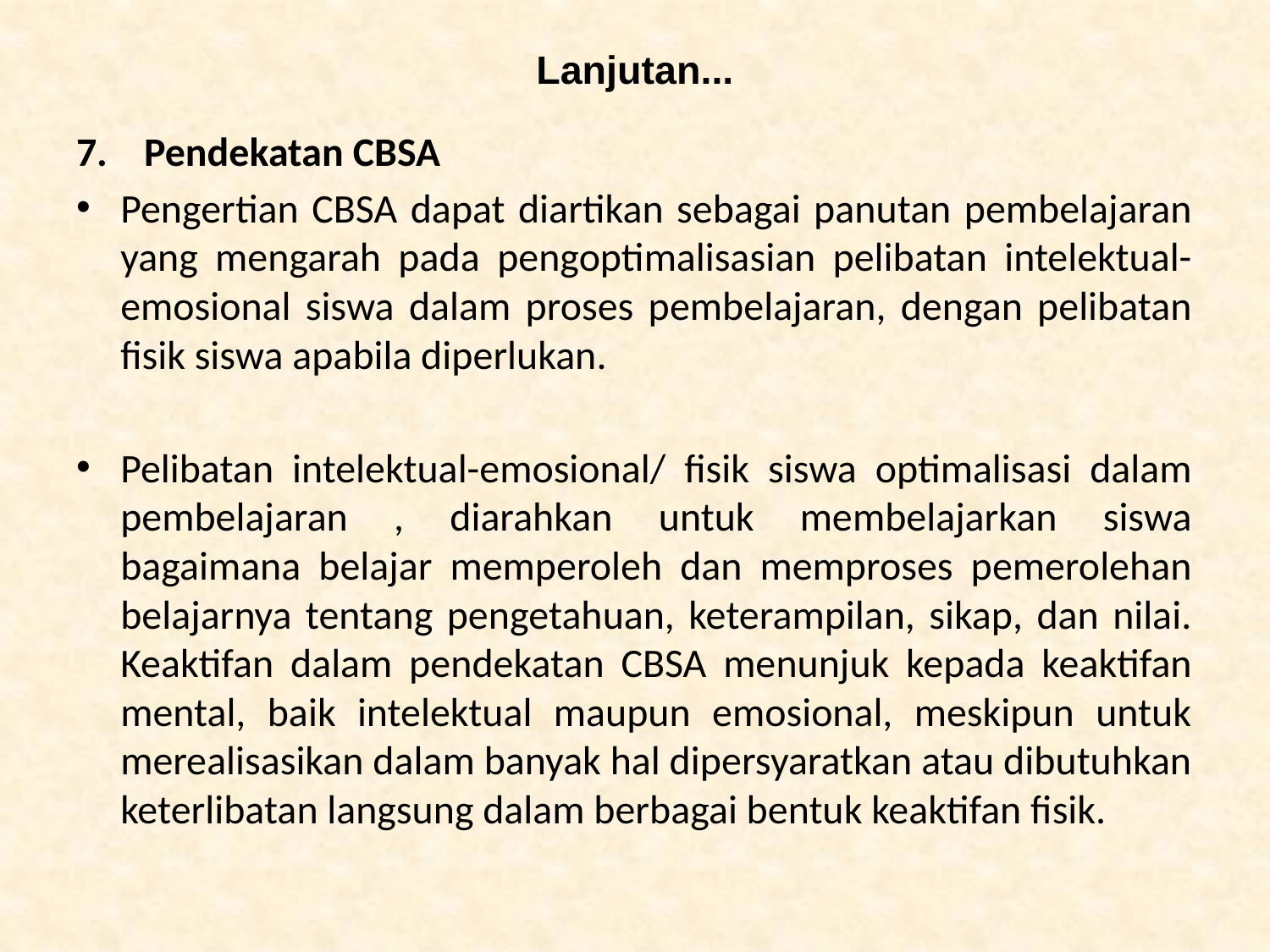

# Lanjutan...
7.    Pendekatan CBSA
Pengertian CBSA dapat diartikan sebagai panutan pembelajaran yang mengarah pada pengoptimalisasian pelibatan intelektual-emosional siswa dalam proses pembelajaran, dengan pelibatan fisik siswa apabila diperlukan.

Pelibatan intelektual-emosional/ fisik siswa optimalisasi dalam pembelajaran , diarahkan untuk membelajarkan siswa bagaimana belajar memperoleh dan memproses pemerolehan belajarnya tentang pengetahuan, keterampilan, sikap, dan nilai. Keaktifan dalam pendekatan CBSA menunjuk kepada keaktifan mental, baik intelektual maupun emosional, meskipun untuk merealisasikan dalam banyak hal dipersyaratkan atau dibutuhkan keterlibatan langsung dalam berbagai bentuk keaktifan fisik.